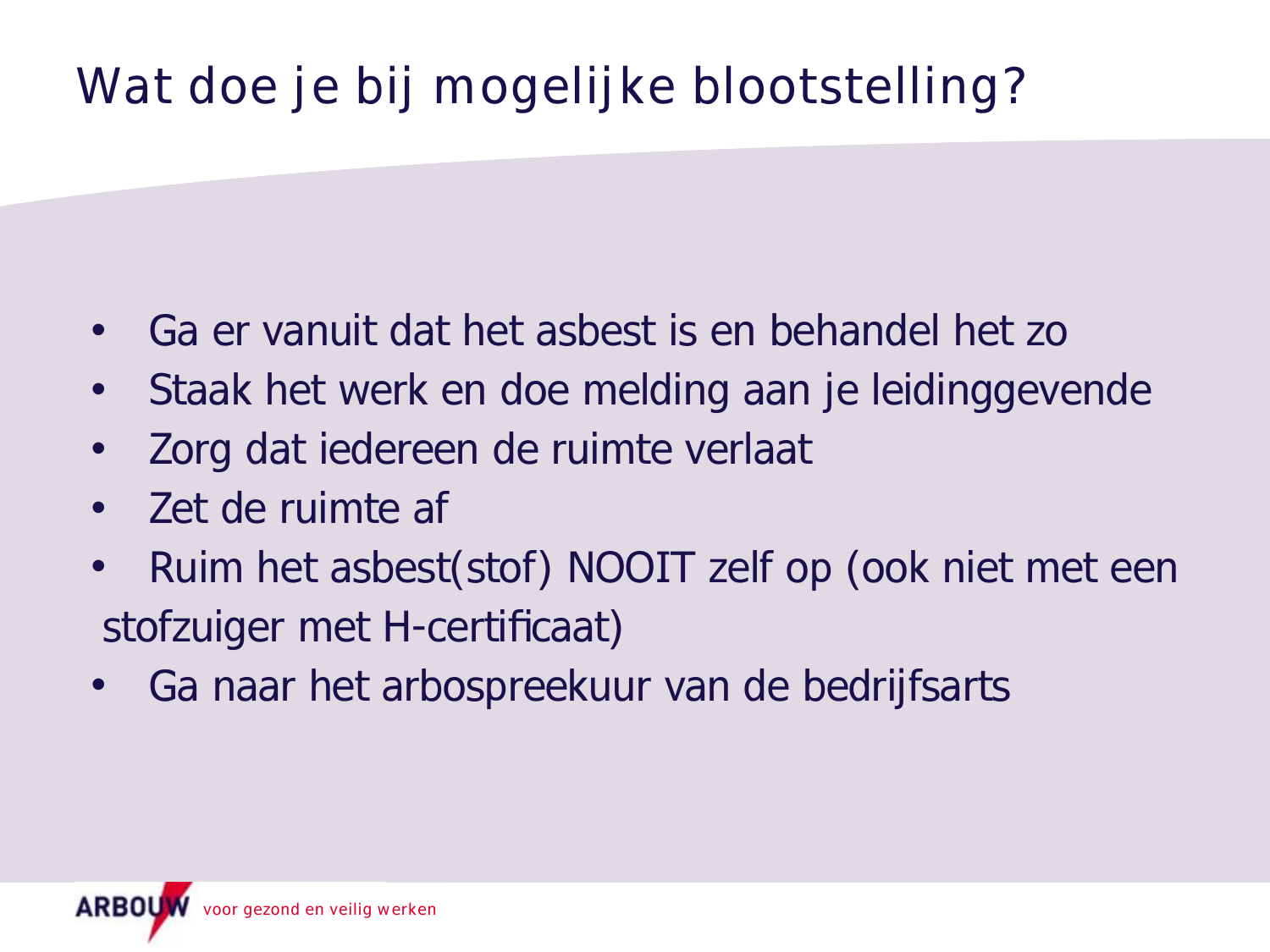

# Wat doe je bij mogelijke blootstelling?

 Ga er vanuit dat het asbest is en behandel het zo
 Staak het werk en doe melding aan je leidinggevende
 Zorg dat iedereen de ruimte verlaat
 Zet de ruimte af
 Ruim het asbest(stof) NOOIT zelf op (ook niet met een
  stofzuiger met H-certificaat)
 Ga naar het arbospreekuur van de bedrijfsarts